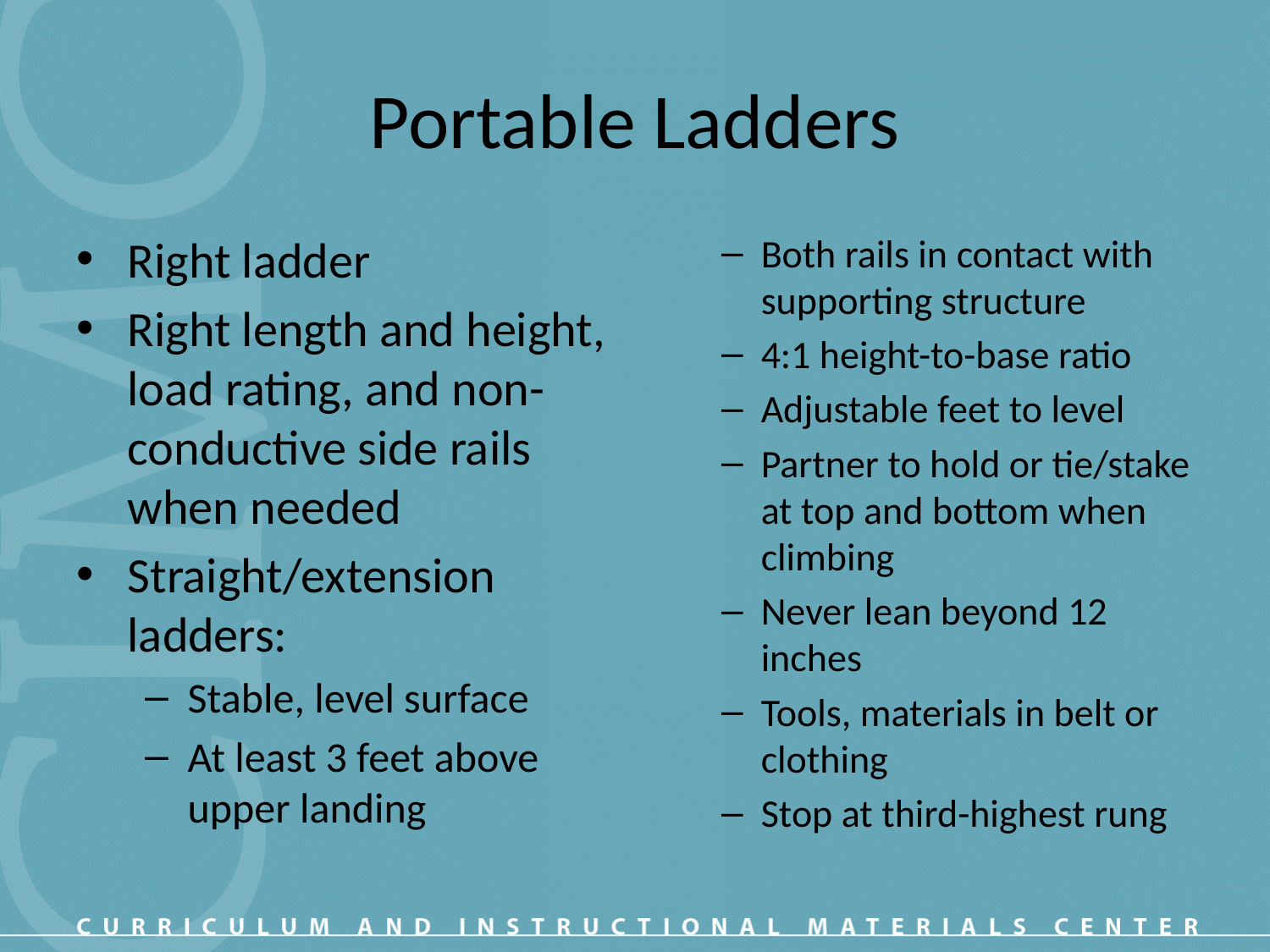

# Portable Ladders
Right ladder
Right length and height, load rating, and non-conductive side rails when needed
Straight/extension ladders:
Stable, level surface
At least 3 feet above upper landing
Both rails in contact with supporting structure
4:1 height-to-base ratio
Adjustable feet to level
Partner to hold or tie/stake at top and bottom when climbing
Never lean beyond 12 inches
Tools, materials in belt or clothing
Stop at third-highest rung